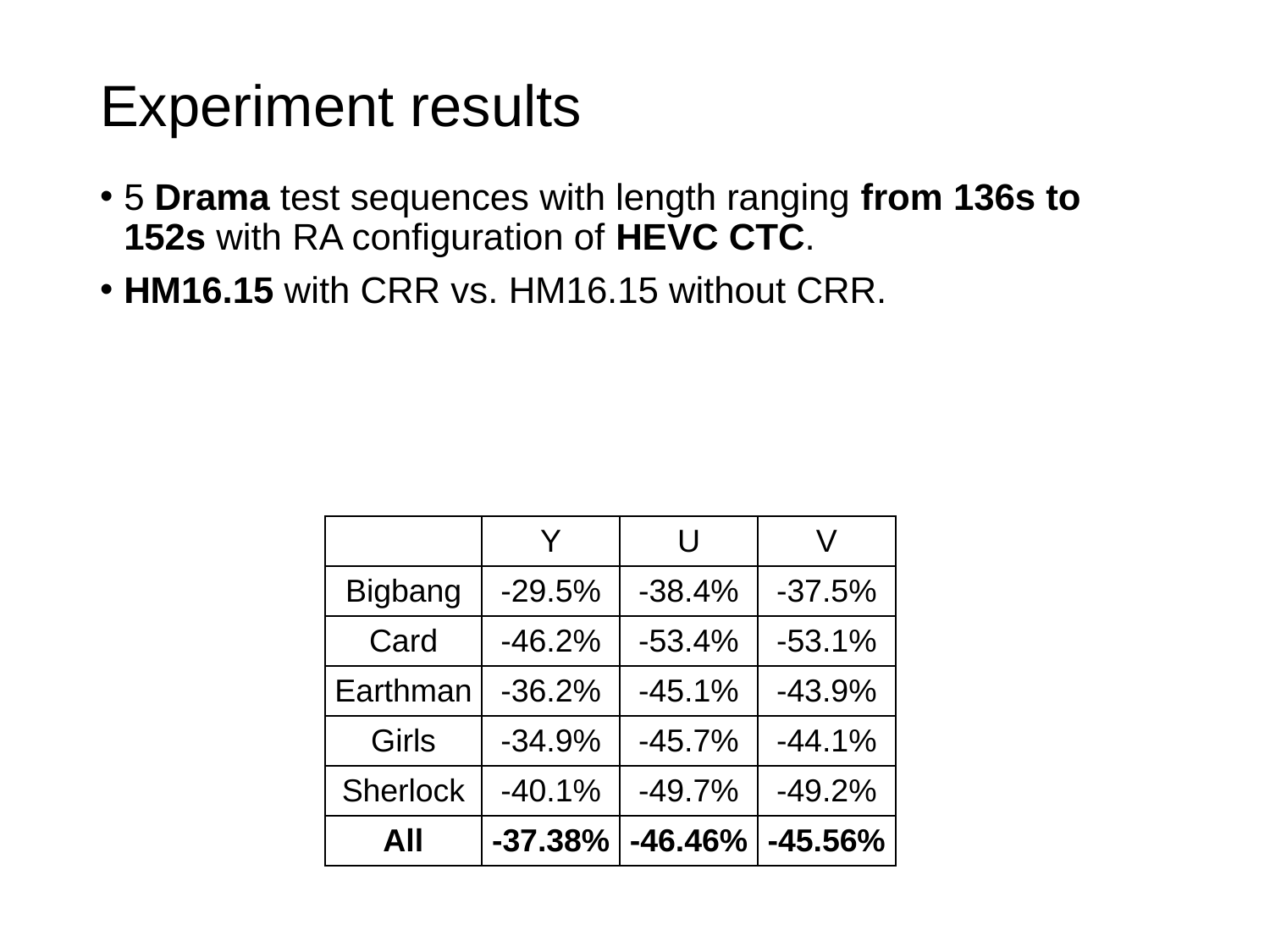

Experiment results
5 Drama test sequences with length ranging from 136s to 152s with RA configuration of HEVC CTC.
HM16.15 with CRR vs. HM16.15 without CRR.

|  | Y | U | V |
| --- | --- | --- | --- |
| Bigbang | -29.5% | -38.4% | -37.5% |
| Card | -46.2% | -53.4% | -53.1% |
| Earthman | -36.2% | -45.1% | -43.9% |
| Girls | -34.9% | -45.7% | -44.1% |
| Sherlock | -40.1% | -49.7% | -49.2% |
| All | -37.38% | -46.46% | -45.56% |